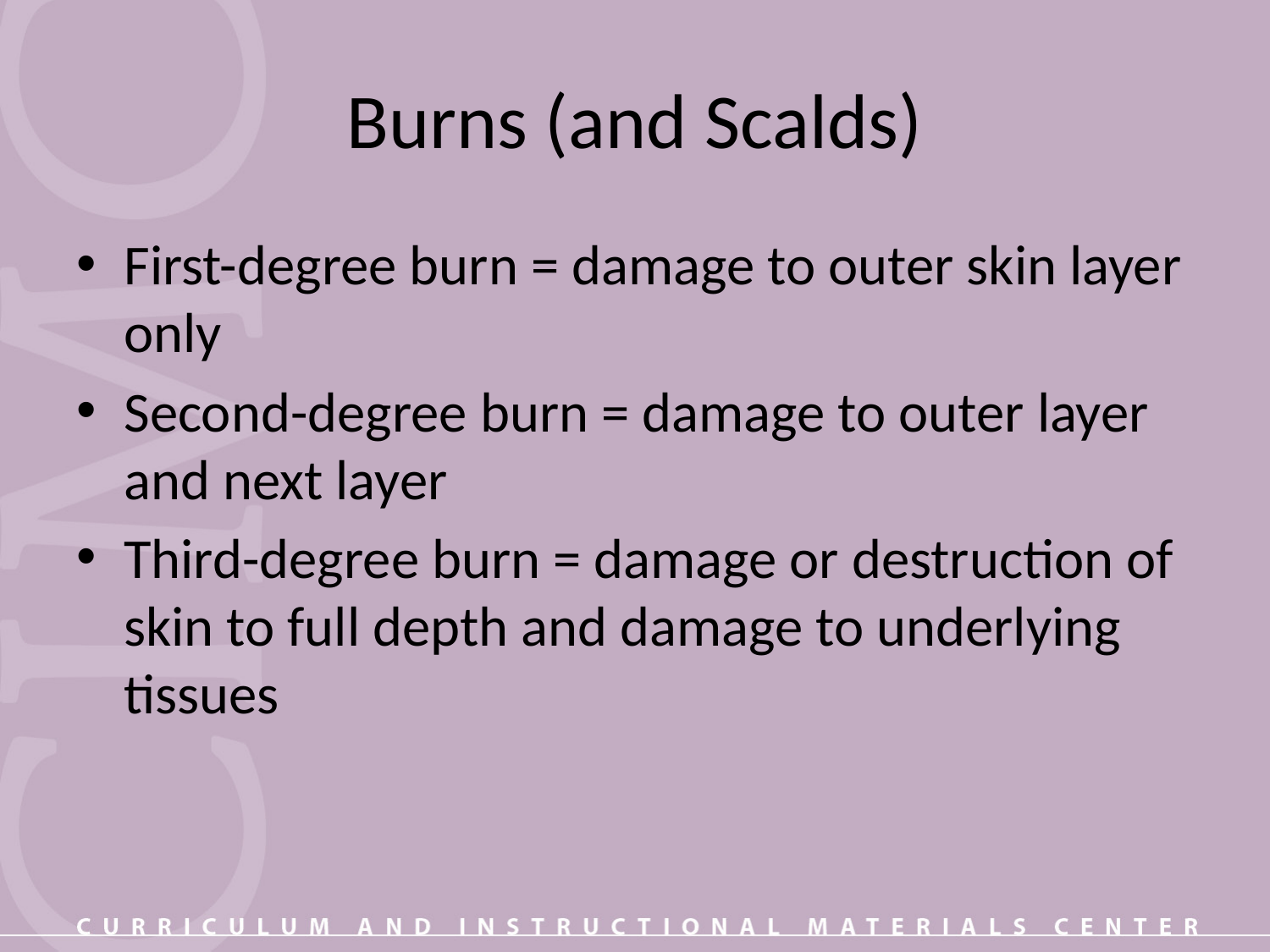

# Burns (and Scalds)
First-degree burn = damage to outer skin layer only
Second-degree burn = damage to outer layer and next layer
Third-degree burn = damage or destruction of skin to full depth and damage to underlying tissues